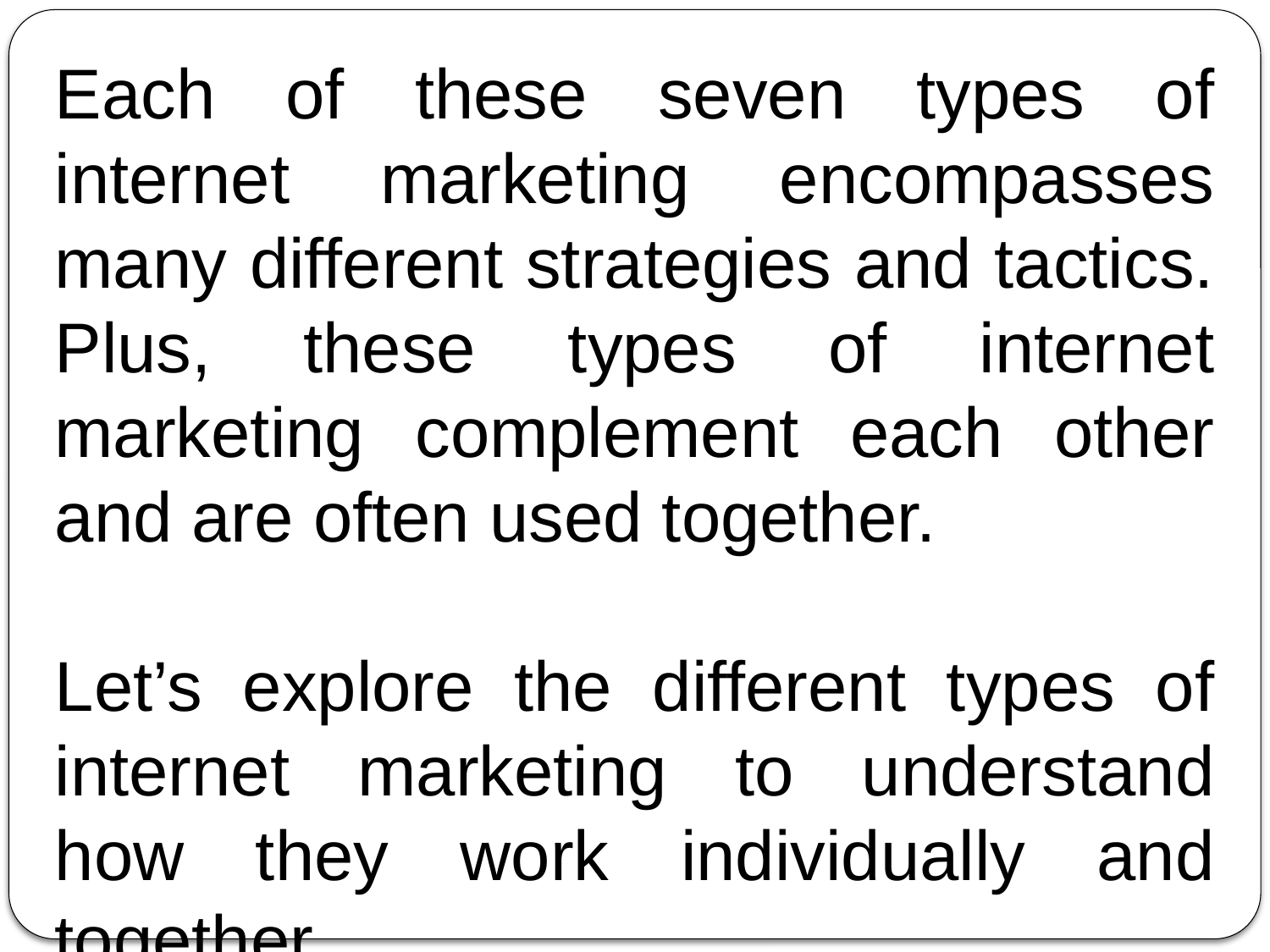

Each of these seven types of internet marketing encompasses many different strategies and tactics. Plus, these types of internet marketing complement each other and are often used together.

Let’s explore the different types of internet marketing to understand how they work individually and together.